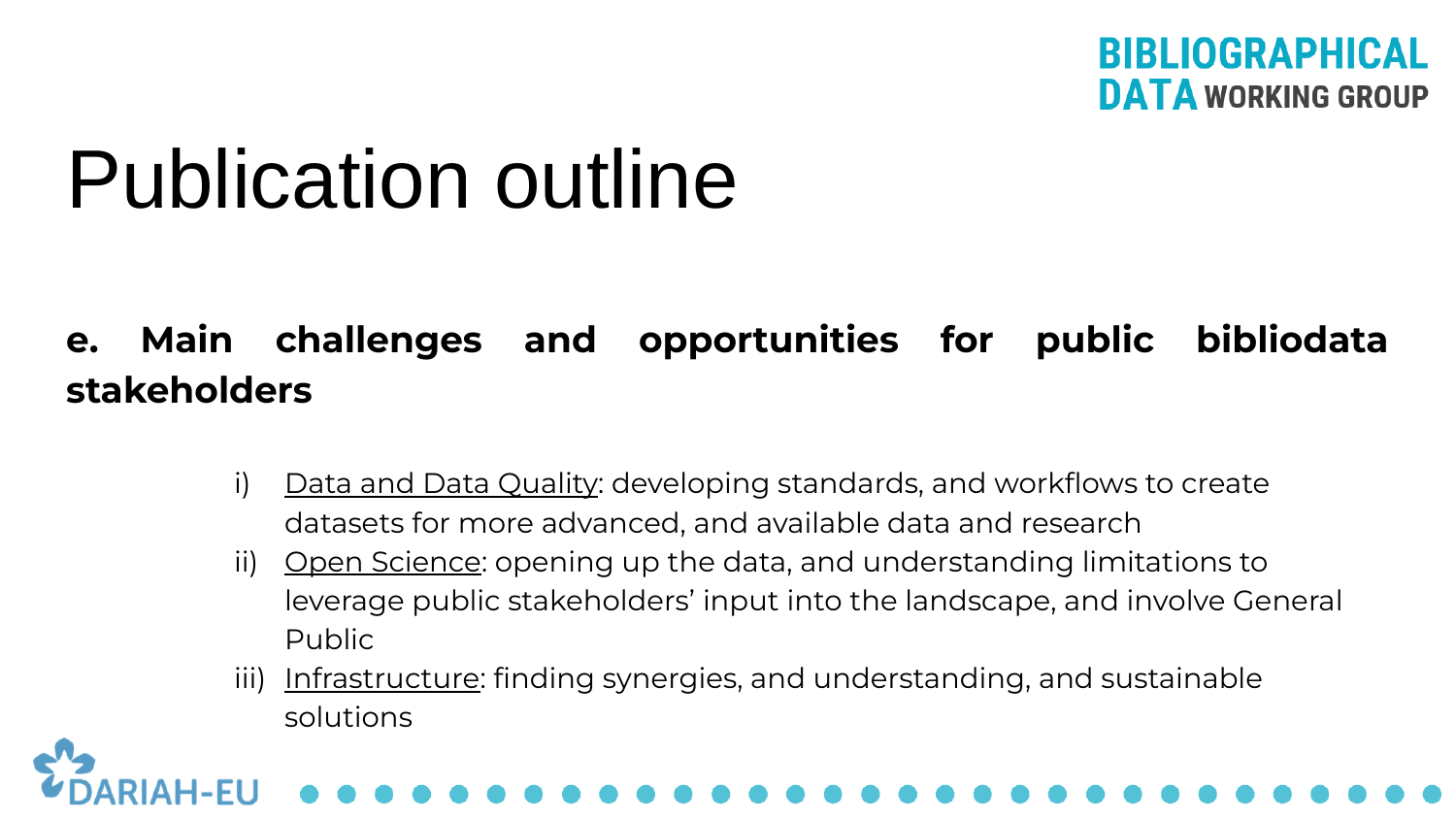

# Publication outline

e. Main challenges and opportunities for public bibliodata stakeholders

Data and Data Quality: developing standards, and workflows to create datasets for more advanced, and available data and research
Open Science: opening up the data, and understanding limitations to leverage public stakeholders’ input into the landscape, and involve General Public
Infrastructure: finding synergies, and understanding, and sustainable solutions